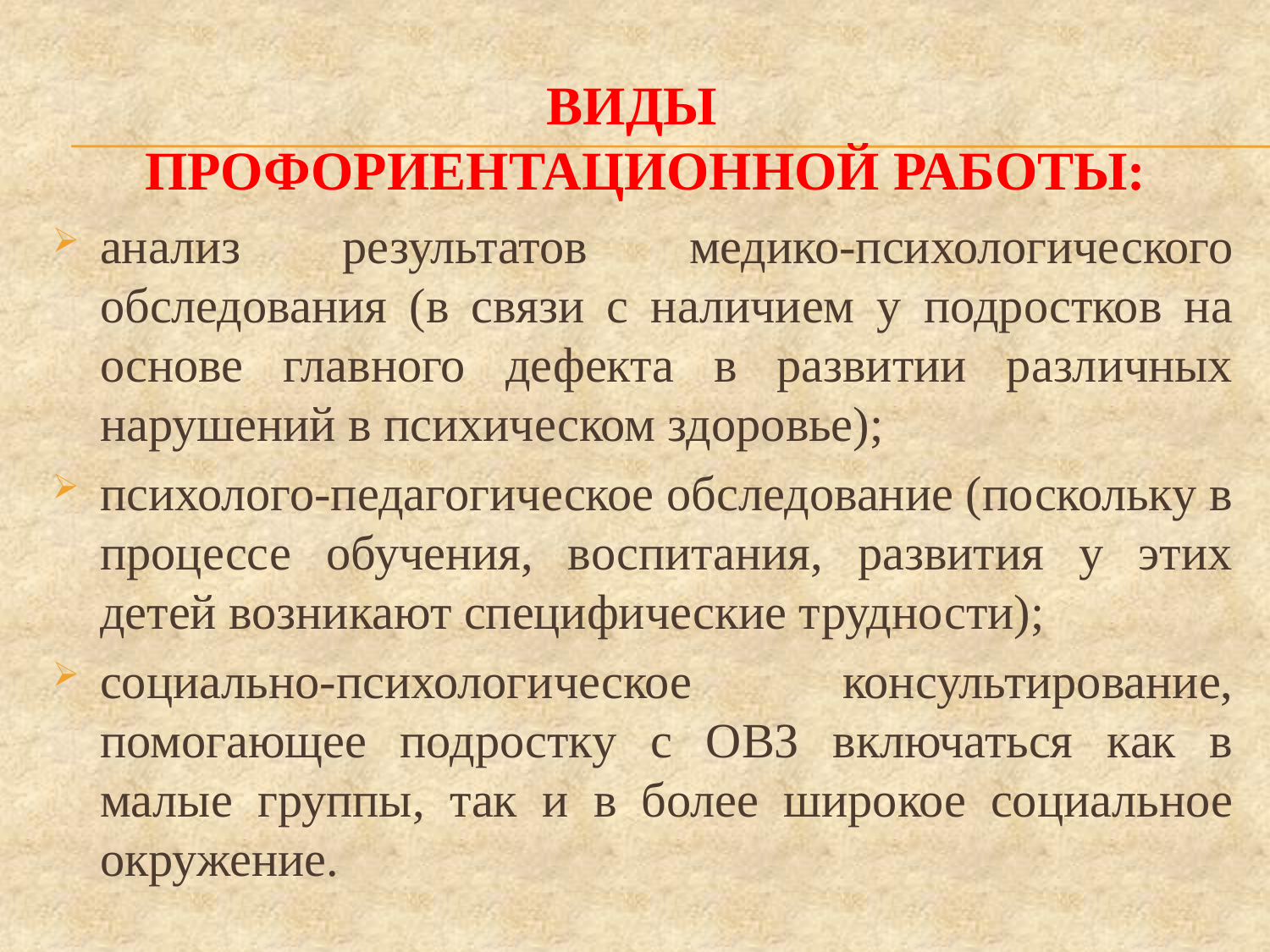

# виды профориентационной работы:
анализ результатов медико-психологического обследования (в связи с наличием у подростков на основе главного дефекта в развитии различных нарушений в психическом здоровье);
психолого-педагогическое обследование (поскольку в процессе обучения, воспитания, развития у этих детей возникают специфические трудности);
социально-психологическое консультирование, помогающее подростку с ОВЗ включаться как в малые группы, так и в более широкое социальное окружение.